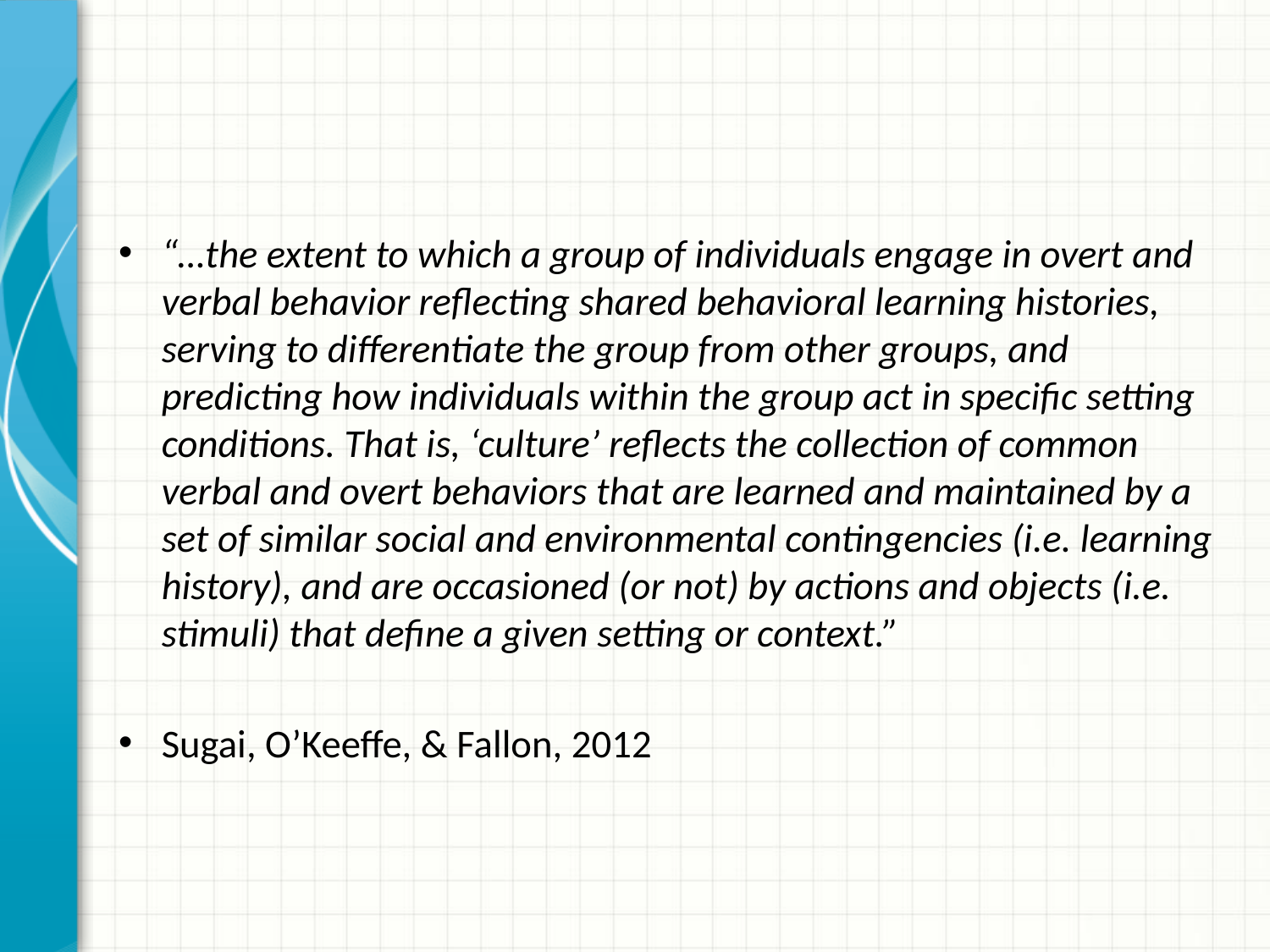

#
“…the extent to which a group of individuals engage in overt and verbal behavior reflecting shared behavioral learning histories, serving to differentiate the group from other groups, and predicting how individuals within the group act in specific setting conditions. That is, ‘culture’ reflects the collection of common verbal and overt behaviors that are learned and maintained by a set of similar social and environmental contingencies (i.e. learning history), and are occasioned (or not) by actions and objects (i.e. stimuli) that define a given setting or context.”

Sugai, O’Keeffe, & Fallon, 2012